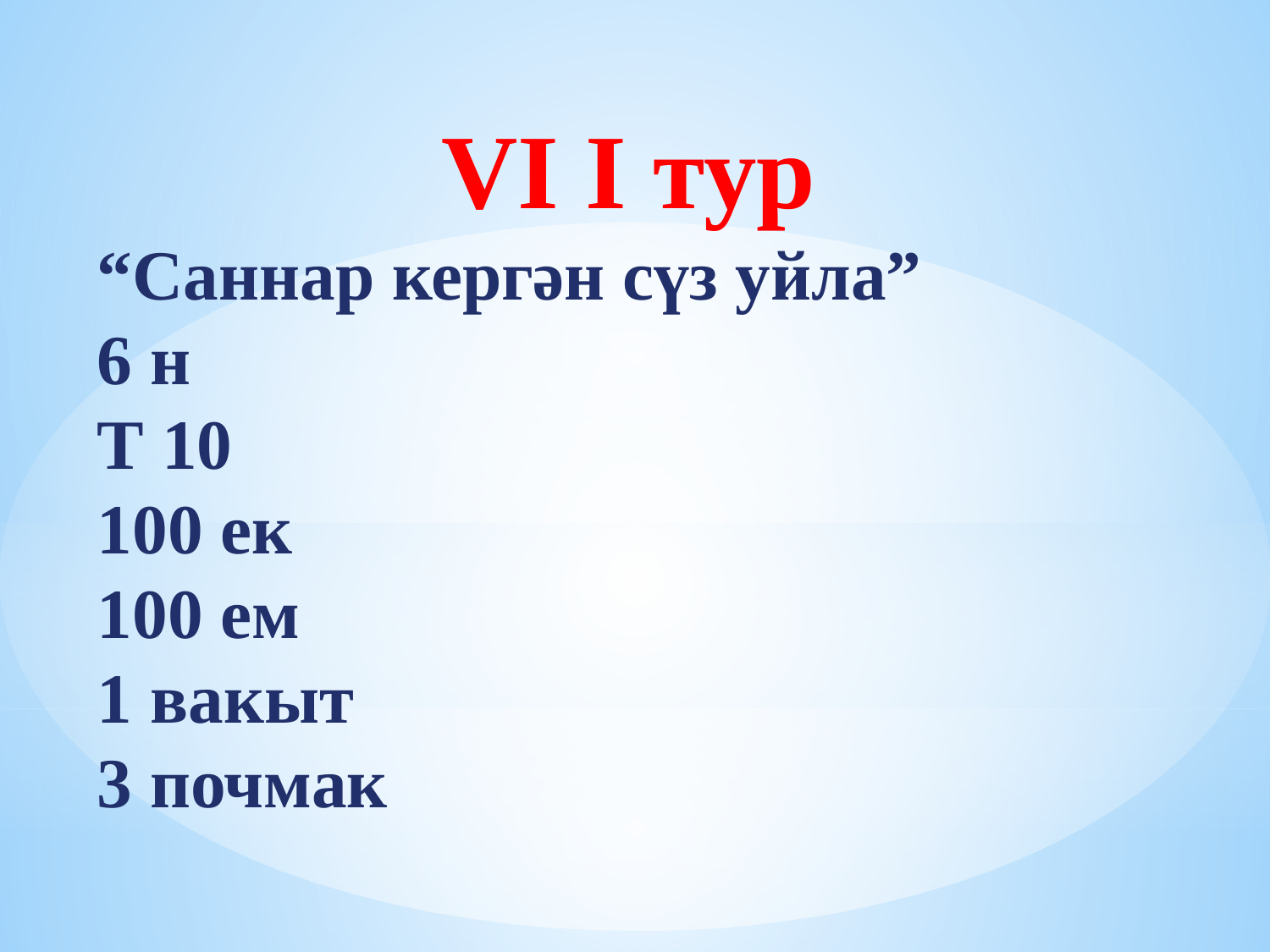

VI I тур
“Саннар кергән сүз уйла”
6 н
Т 10
100 ек
100 ем
1 вакыт
3 почмак